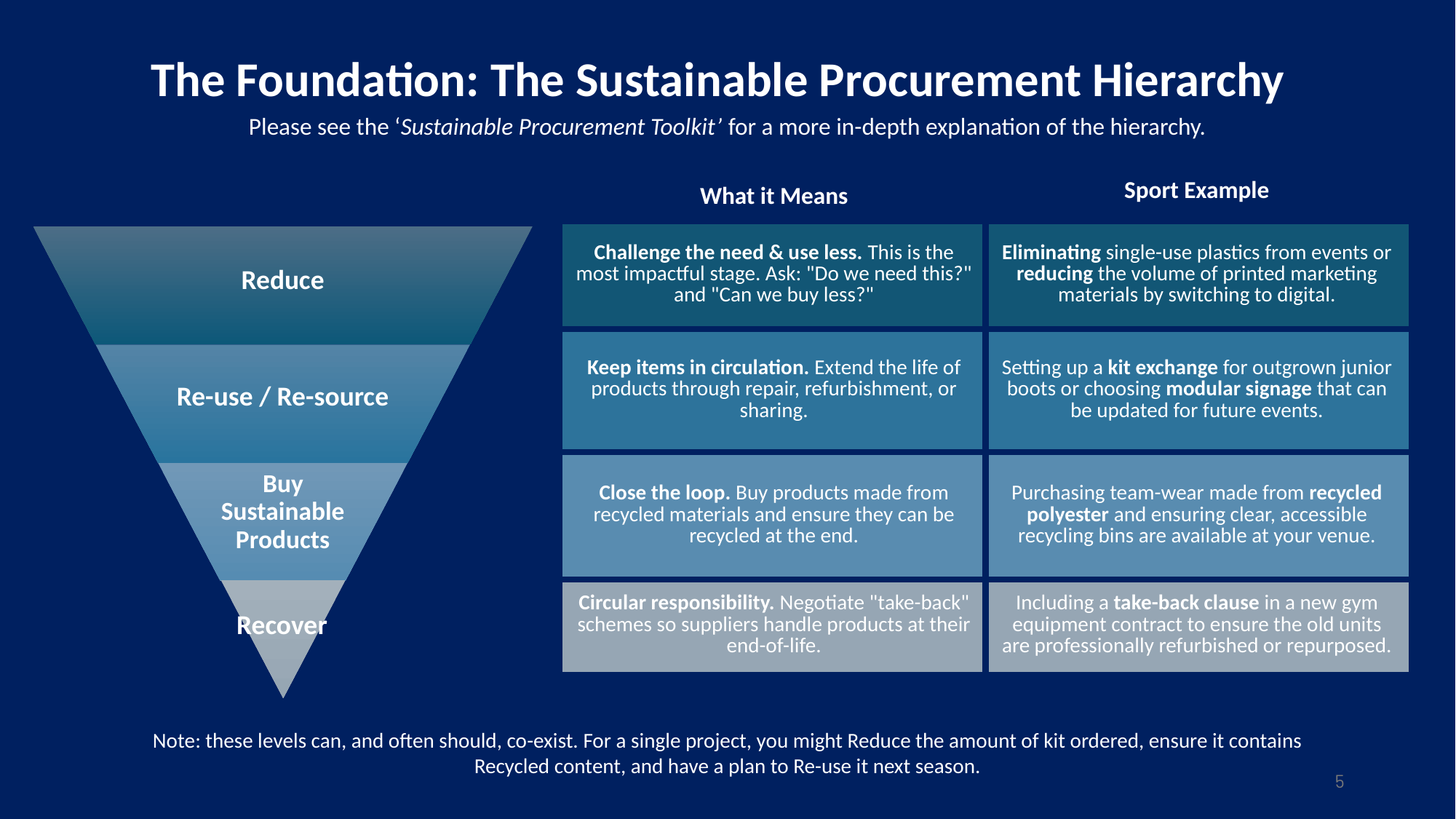

# The Foundation: The Sustainable Procurement Hierarchy
Please see the ‘Sustainable Procurement Toolkit’ for a more in-depth explanation of the hierarchy.
| What it Means | Sport Example |
| --- | --- |
| Challenge the need & use less. This is the most impactful stage. Ask: "Do we need this?" and "Can we buy less?" | Eliminating single-use plastics from events or reducing the volume of printed marketing materials by switching to digital. |
| Keep items in circulation. Extend the life of products through repair, refurbishment, or sharing. | Setting up a kit exchange for outgrown junior boots or choosing modular signage that can be updated for future events. |
| Close the loop. Buy products made from recycled materials and ensure they can be recycled at the end. | Purchasing team-wear made from recycled polyester and ensuring clear, accessible recycling bins are available at your venue. |
| Circular responsibility. Negotiate "take-back" schemes so suppliers handle products at their end-of-life. | Including a take-back clause in a new gym equipment contract to ensure the old units are professionally refurbished or repurposed. |
Reduce
Re-use / Re-source
Buy Sustainable Products

Recover
Note: these levels can, and often should, co-exist. For a single project, you might Reduce the amount of kit ordered, ensure it contains Recycled content, and have a plan to Re-use it next season.
5